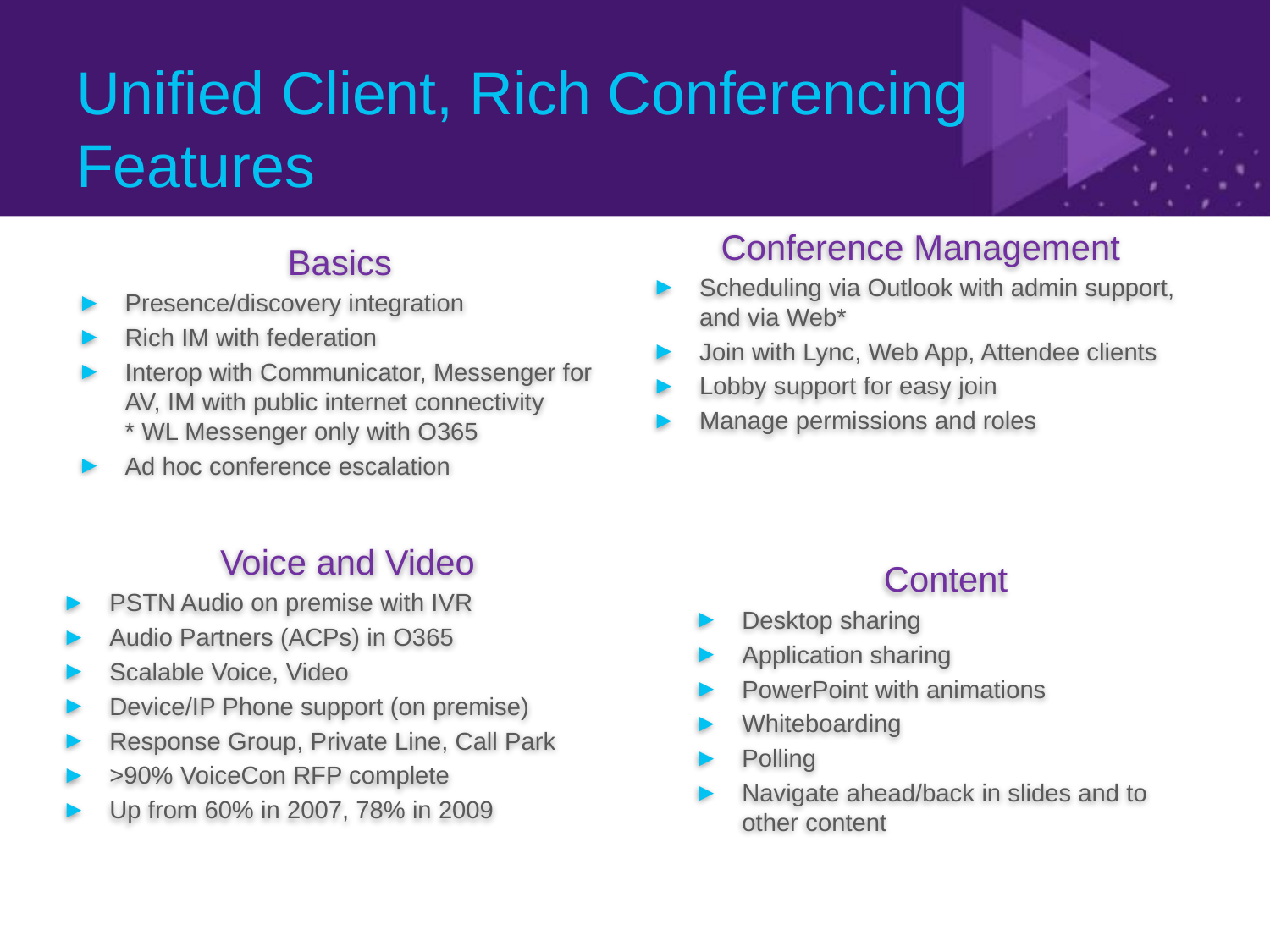

# Unified Client, Rich Conferencing Features
Basics
Presence/discovery integration
Rich IM with federation
Interop with Communicator, Messenger for AV, IM with public internet connectivity
* WL Messenger only with O365
Ad hoc conference escalation
Conference Management
Scheduling via Outlook with admin support, and via Web*
Join with Lync, Web App, Attendee clients
Lobby support for easy join
Manage permissions and roles
Voice and Video
PSTN Audio on premise with IVR
Audio Partners (ACPs) in O365
Scalable Voice, Video
Device/IP Phone support (on premise)
Response Group, Private Line, Call Park
>90% VoiceCon RFP complete
Up from 60% in 2007, 78% in 2009
Content
Desktop sharing
Application sharing
PowerPoint with animations
Whiteboarding
Polling
Navigate ahead/back in slides and to other content